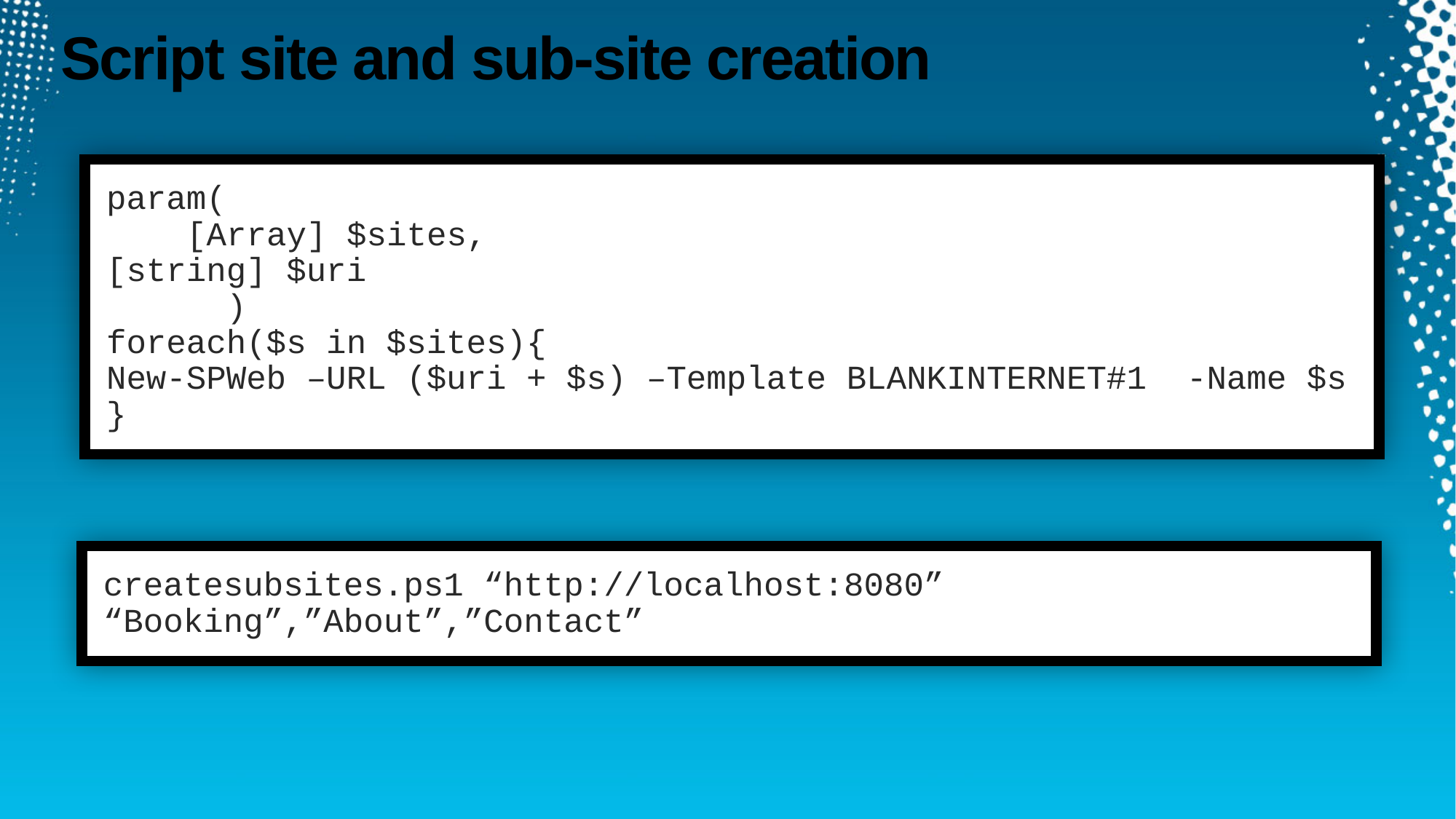

# Script site and sub-site creation
param(
    [Array] $sites,
[string] $uri
      )
foreach($s in $sites){
New-SPWeb –URL ($uri + $s) –Template BLANKINTERNET#1  -Name $s
}
createsubsites.ps1 “http://localhost:8080” “Booking”,”About”,”Contact”